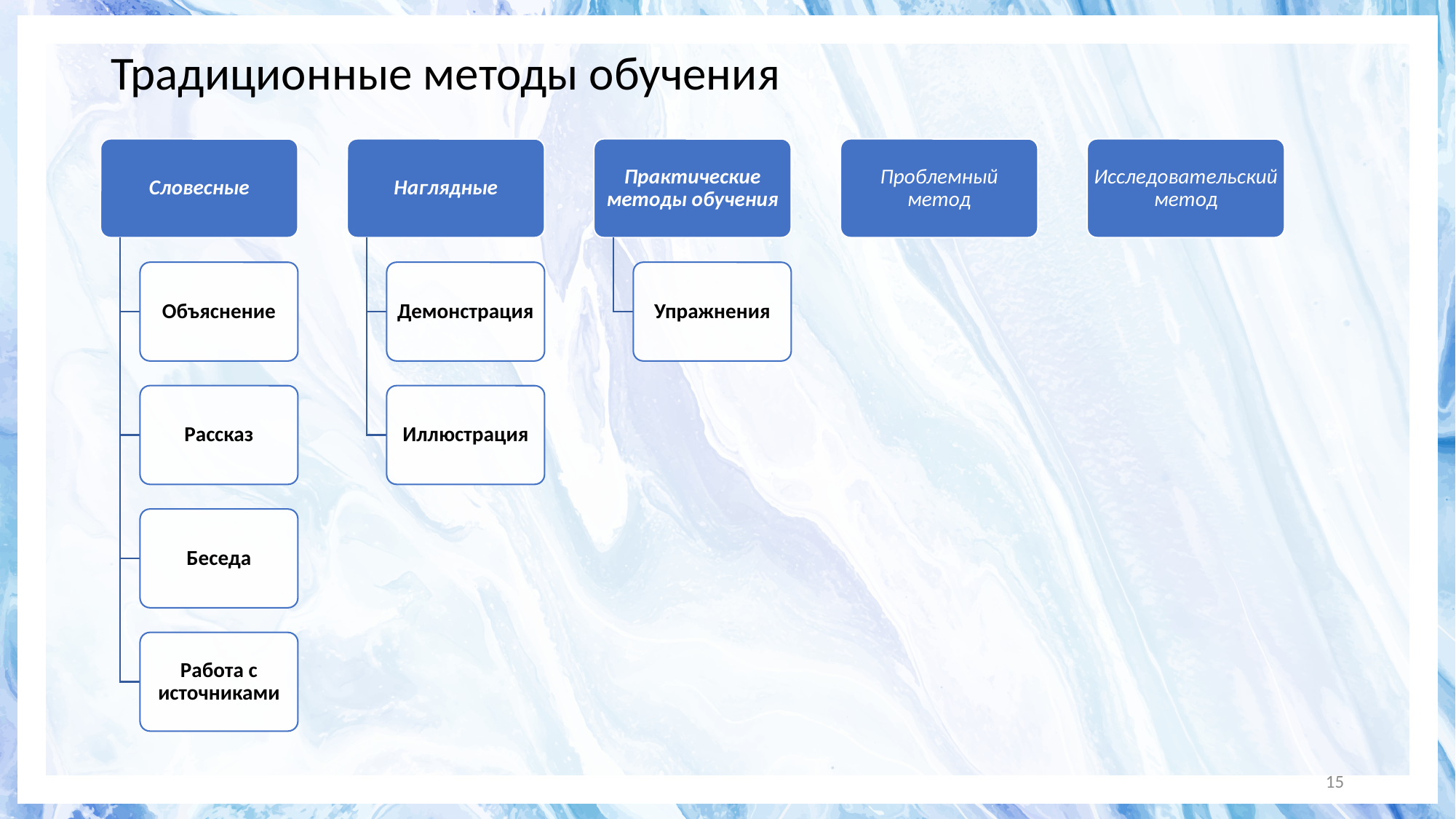

# Традиционные методы обучения
Словесные
Объяснение
Рассказ
Беседа
Работа с источниками
Наглядные
Демонстрация
Иллюстрация
Практические методы обучения
Упражнения
Проблемный метод
Исследовательский метод
15